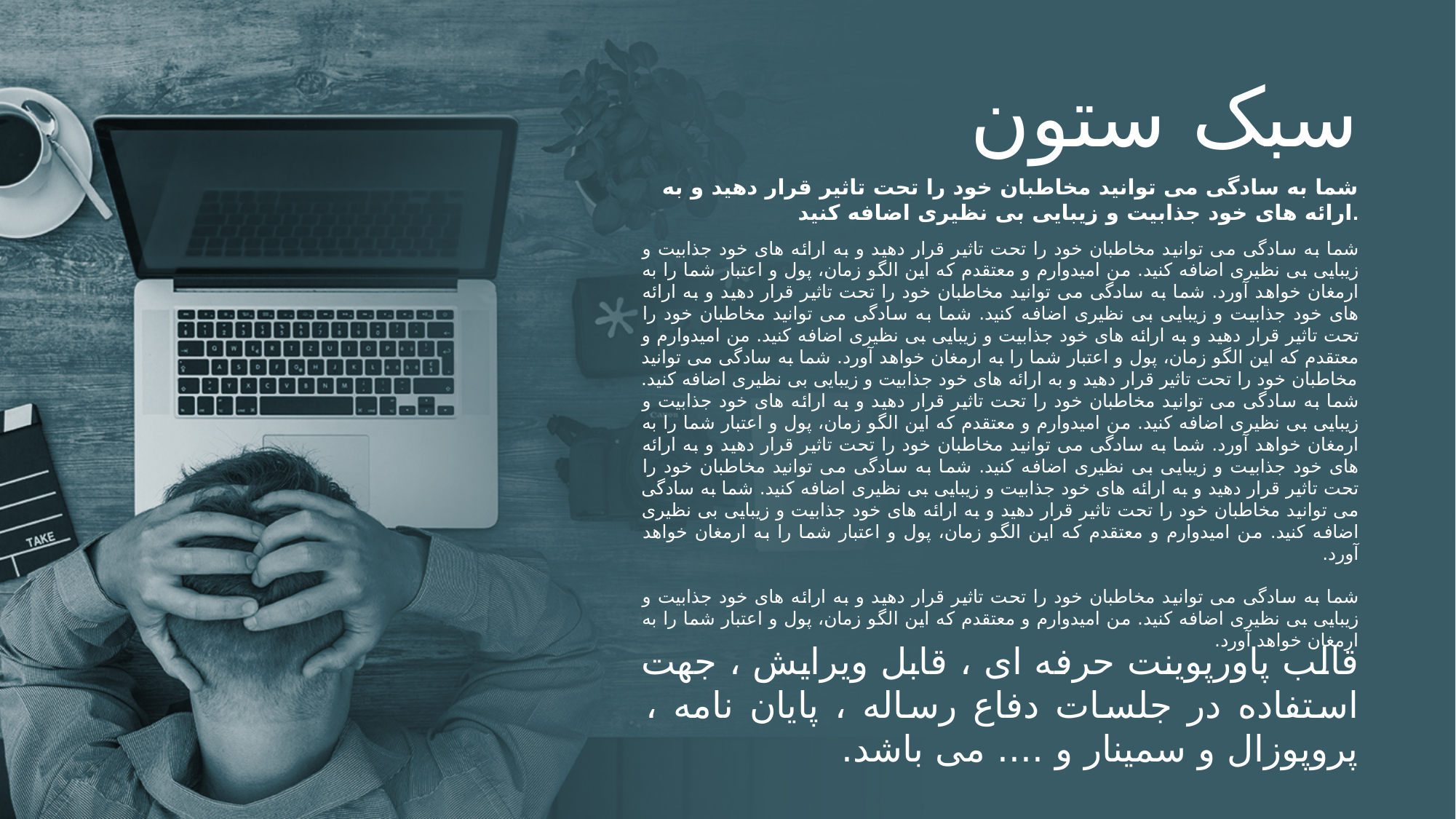

سبک ستون
شما به سادگی می توانید مخاطبان خود را تحت تاثیر قرار دهید و به ارائه های خود جذابیت و زیبایی بی نظیری اضافه کنید.
شما به سادگی می توانید مخاطبان خود را تحت تاثیر قرار دهید و به ارائه های خود جذابیت و زیبایی بی نظیری اضافه کنید. من امیدوارم و معتقدم که این الگو زمان، پول و اعتبار شما را به ارمغان خواهد آورد. شما به سادگی می توانید مخاطبان خود را تحت تاثیر قرار دهید و به ارائه های خود جذابیت و زیبایی بی نظیری اضافه کنید. شما به سادگی می توانید مخاطبان خود را تحت تاثیر قرار دهید و به ارائه های خود جذابیت و زیبایی بی نظیری اضافه کنید. من امیدوارم و معتقدم که این الگو زمان، پول و اعتبار شما را به ارمغان خواهد آورد. شما به سادگی می توانید مخاطبان خود را تحت تاثیر قرار دهید و به ارائه های خود جذابیت و زیبایی بی نظیری اضافه کنید. شما به سادگی می توانید مخاطبان خود را تحت تاثیر قرار دهید و به ارائه های خود جذابیت و زیبایی بی نظیری اضافه کنید. من امیدوارم و معتقدم که این الگو زمان، پول و اعتبار شما را به ارمغان خواهد آورد. شما به سادگی می توانید مخاطبان خود را تحت تاثیر قرار دهید و به ارائه های خود جذابیت و زیبایی بی نظیری اضافه کنید. شما به سادگی می توانید مخاطبان خود را تحت تاثیر قرار دهید و به ارائه های خود جذابیت و زیبایی بی نظیری اضافه کنید. شما به سادگی می توانید مخاطبان خود را تحت تاثیر قرار دهید و به ارائه های خود جذابیت و زیبایی بی نظیری اضافه کنید. من امیدوارم و معتقدم که این الگو زمان، پول و اعتبار شما را به ارمغان خواهد آورد.

شما به سادگی می توانید مخاطبان خود را تحت تاثیر قرار دهید و به ارائه های خود جذابیت و زیبایی بی نظیری اضافه کنید. من امیدوارم و معتقدم که این الگو زمان، پول و اعتبار شما را به ارمغان خواهد آورد.
قالب پاورپوينت حرفه ای ، قابل ویرایش ، جهت استفاده در جلسات دفاع رساله ، پایان نامه ، پروپوزال و سمینار و .... می باشد.